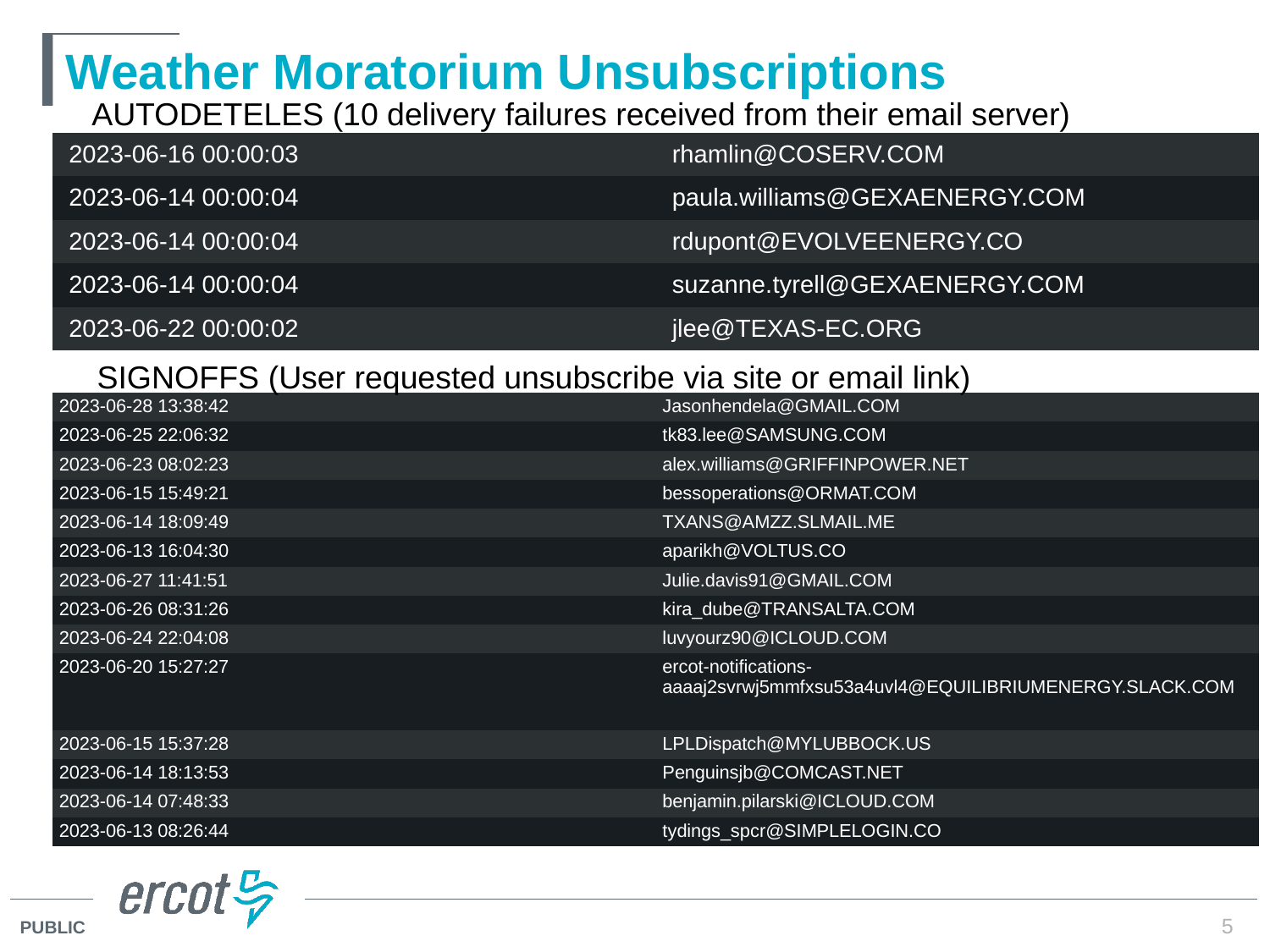

# Weather Moratorium Unsubscriptions
AUTODETELES (10 delivery failures received from their email server)
| 2023-06-16 00:00:03 | rhamlin@COSERV.COM |
| --- | --- |
| 2023-06-14 00:00:04 | paula.williams@GEXAENERGY.COM |
| 2023-06-14 00:00:04 | rdupont@EVOLVEENERGY.CO |
| 2023-06-14 00:00:04 | suzanne.tyrell@GEXAENERGY.COM |
| 2023-06-22 00:00:02 | jlee@TEXAS-EC.ORG |
SIGNOFFS (User requested unsubscribe via site or email link)
| 2023-06-28 13:38:42 | Jasonhendela@GMAIL.COM |
| --- | --- |
| 2023-06-25 22:06:32 | tk83.lee@SAMSUNG.COM |
| 2023-06-23 08:02:23 | alex.williams@GRIFFINPOWER.NET |
| 2023-06-15 15:49:21 | bessoperations@ORMAT.COM |
| 2023-06-14 18:09:49 | TXANS@AMZZ.SLMAIL.ME |
| 2023-06-13 16:04:30 | aparikh@VOLTUS.CO |
| 2023-06-27 11:41:51 | Julie.davis91@GMAIL.COM |
| 2023-06-26 08:31:26 | kira\_dube@TRANSALTA.COM |
| 2023-06-24 22:04:08 | luvyourz90@ICLOUD.COM |
| 2023-06-20 15:27:27 | ercot-notifications-aaaaj2svrwj5mmfxsu53a4uvl4@EQUILIBRIUMENERGY.SLACK.COM |
| 2023-06-15 15:37:28 | LPLDispatch@MYLUBBOCK.US |
| 2023-06-14 18:13:53 | Penguinsjb@COMCAST.NET |
| 2023-06-14 07:48:33 | benjamin.pilarski@ICLOUD.COM |
| 2023-06-13 08:26:44 | tydings\_spcr@SIMPLELOGIN.CO |
5